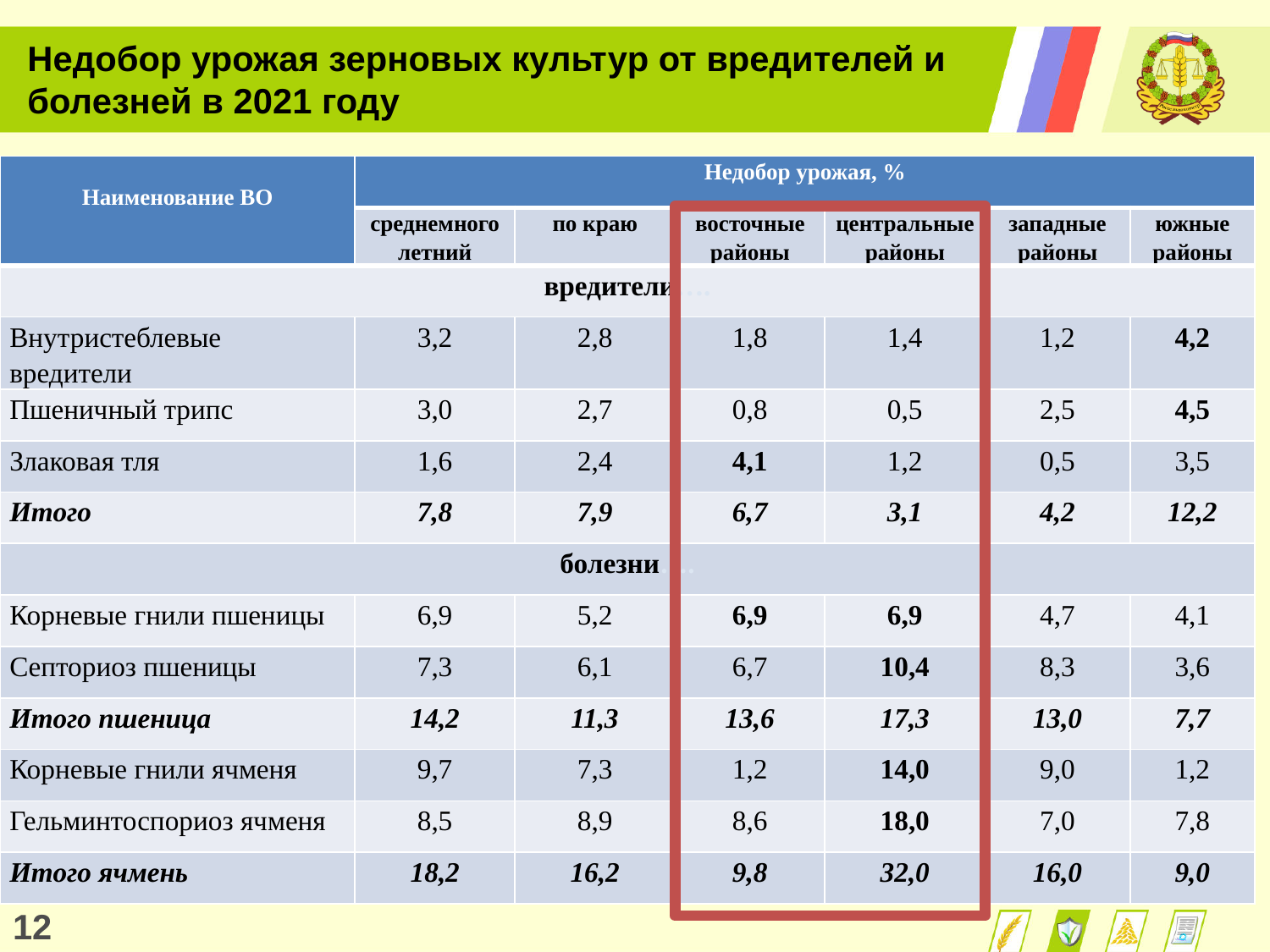

Недобор урожая зерновых культур от вредителей и болезней в 2021 году
| Наименование ВО | Недобор урожая, % |  |  |  |  |  |
| --- | --- | --- | --- | --- | --- | --- |
|  | среднемноголетний | по краю | восточные районы | центральные районы | западные районы | южные районы |
| вредители…. |  |  |  |  |  |  |
| Внутристеблевые вредители | 3,2 | 2,8 | 1,8 | 1,4 | 1,2 | 4,2 |
| Пшеничный трипс | 3,0 | 2,7 | 0,8 | 0,5 | 2,5 | 4,5 |
| Злаковая тля | 1,6 | 2,4 | 4,1 | 1,2 | 0,5 | 3,5 |
| Итого | 7,8 | 7,9 | 6,7 | 3,1 | 4,2 | 12,2 |
| болезни…. |  |  |  |  |  |  |
| Корневые гнили пшеницы | 6,9 | 5,2 | 6,9 | 6,9 | 4,7 | 4,1 |
| Септориоз пшеницы | 7,3 | 6,1 | 6,7 | 10,4 | 8,3 | 3,6 |
| Итого пшеница | 14,2 | 11,3 | 13,6 | 17,3 | 13,0 | 7,7 |
| Корневые гнили ячменя | 9,7 | 7,3 | 1,2 | 14,0 | 9,0 | 1,2 |
| Гельминтоспориоз ячменя | 8,5 | 8,9 | 8,6 | 18,0 | 7,0 | 7,8 |
| Итого ячмень | 18,2 | 16,2 | 9,8 | 32,0 | 16,0 | 9,0 |

12